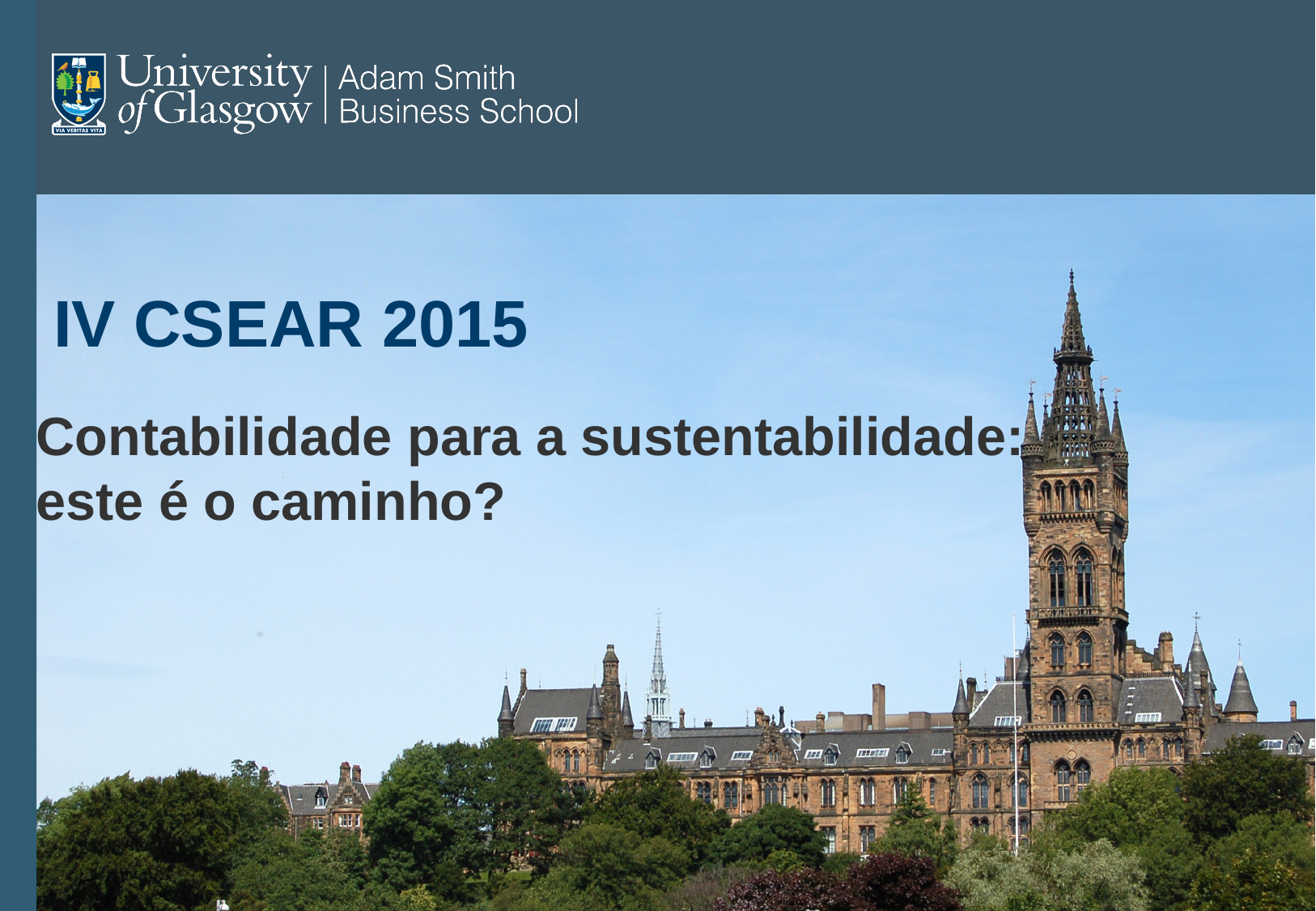

# IV CSEAR 2015
Contabilidade para a sustentabilidade: este é o caminho?